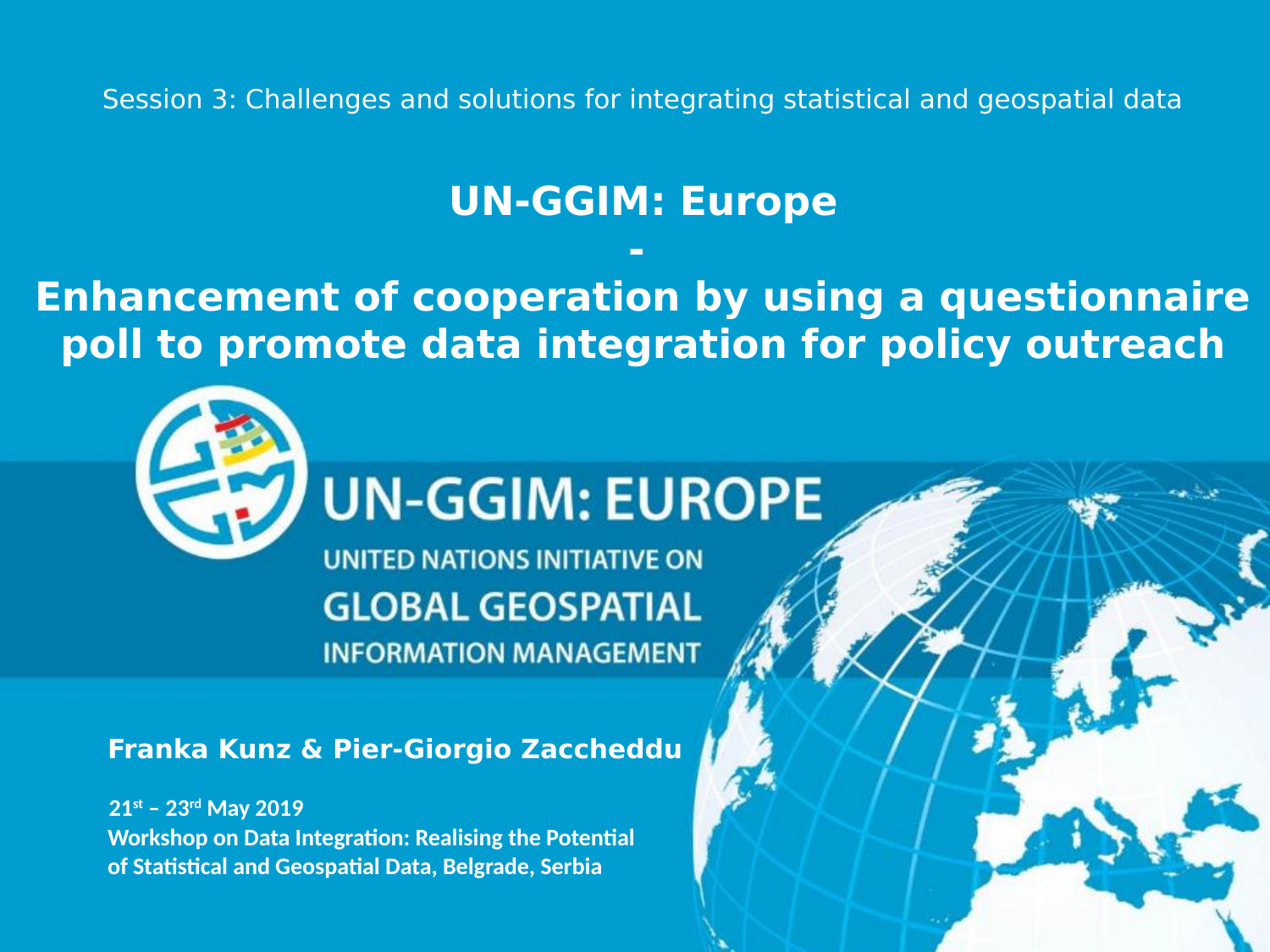

# Session 3: Challenges and solutions for integrating statistical and geospatial data UN-GGIM: Europe - Enhancement of cooperation by using a questionnaire poll to promote data integration for policy outreach
Franka Kunz & Pier-Giorgio Zaccheddu
21st – 23rd May 2019
Workshop on Data Integration: Realising the Potential of Statistical and Geospatial Data, Belgrade, Serbia